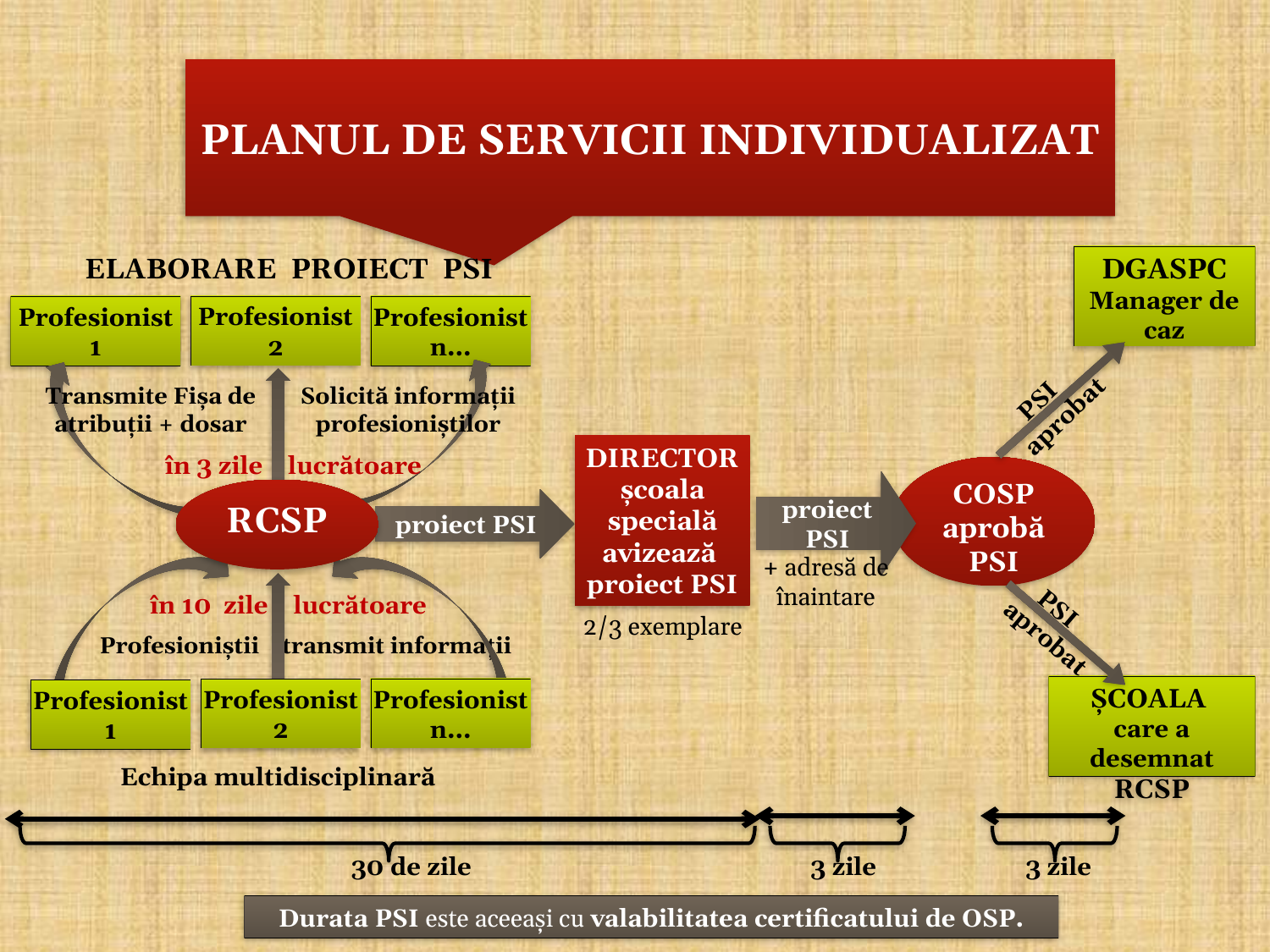

PLANUL DE SERVICII INDIVIDUALIZAT
ELABORARE  PROIECT  PSI
DGASPC
Manager de caz
Profesionist 1
Profesionist 2
Profesionist n...

Transmite Fișa de atribuții + dosar
Solicită informații profesioniștilor

în 3 zile    lucrătoare
RCSP

în 10  zile    lucrătoare

Profesioniștii    transmit informații
Profesionist n...
Profesionist 2
Profesionist 1
Echipa multidisciplinară

PSI
aprobat
proiect PSI
DIRECTOR
școala specială
avizează  proiect PSI
proiect PSI
COSP aprobă PSI

+ adresă de înaintare

PSI
aprobat
2/3 exemplare
ȘCOALA
care a desemnat RCSP

30 de zile
3 zile
3 zile
Durata PSI este aceeaşi cu valabilitatea certificatului de OSP.